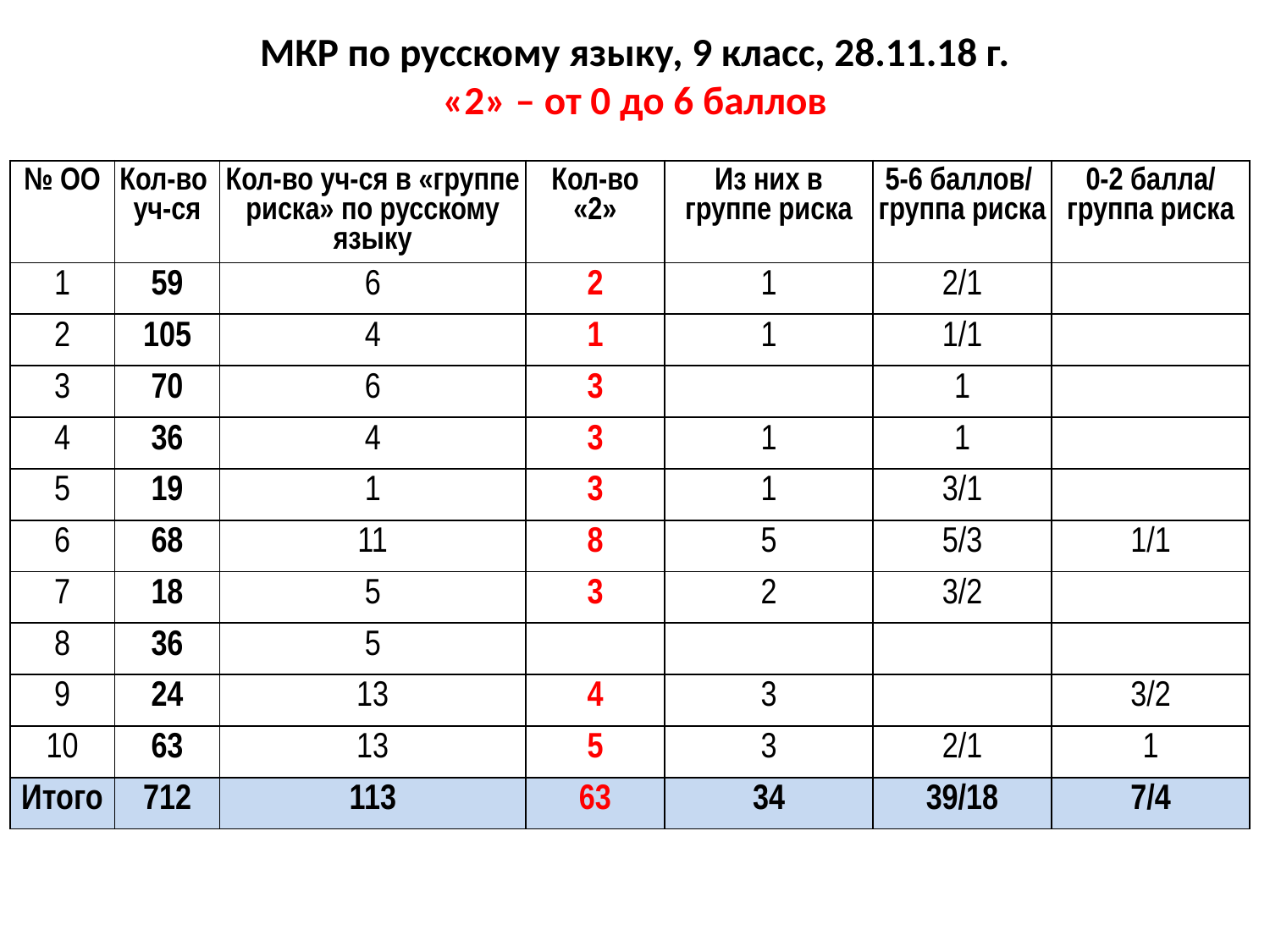

# МКР по русскому языку, 9 класс, 28.11.18 г. «2» – от 0 до 6 баллов
| № ОО | Кол-во уч-ся | Кол-во уч-ся в «группе риска» по русскому языку | Кол-во «2» | Из них в группе риска | 5-6 баллов/ группа риска | 0-2 балла/ группа риска |
| --- | --- | --- | --- | --- | --- | --- |
| 1 | 59 | 6 | 2 | 1 | 2/1 |  |
| 2 | 105 | 4 | 1 | 1 | 1/1 |  |
| 3 | 70 | 6 | 3 |  | 1 |  |
| 4 | 36 | 4 | 3 | 1 | 1 |  |
| 5 | 19 | 1 | 3 | 1 | 3/1 |  |
| 6 | 68 | 11 | 8 | 5 | 5/3 | 1/1 |
| 7 | 18 | 5 | 3 | 2 | 3/2 |  |
| 8 | 36 | 5 |  |  |  |  |
| 9 | 24 | 13 | 4 | 3 |  | 3/2 |
| 10 | 63 | 13 | 5 | 3 | 2/1 | 1 |
| Итого | 712 | 113 | 63 | 34 | 39/18 | 7/4 |